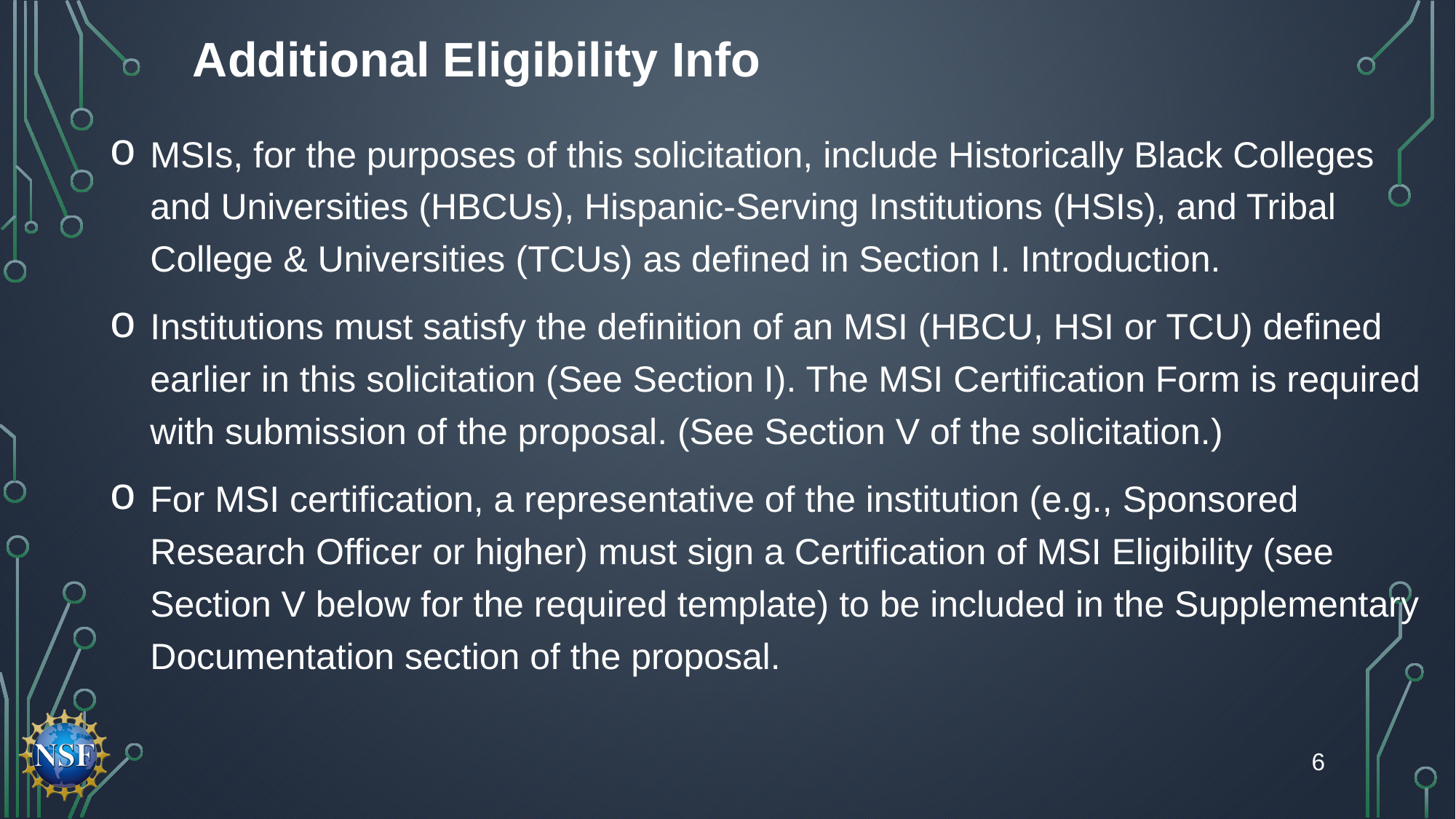

Additional Eligibility Info
MSIs, for the purposes of this solicitation, include Historically Black Colleges and Universities (HBCUs), Hispanic-Serving Institutions (HSIs), and Tribal College & Universities (TCUs) as defined in Section I. Introduction.
Institutions must satisfy the definition of an MSI (HBCU, HSI or TCU) defined earlier in this solicitation (See Section I). The MSI Certification Form is required with submission of the proposal. (See Section V of the solicitation.)
For MSI certification, a representative of the institution (e.g., Sponsored Research Officer or higher) must sign a Certification of MSI Eligibility (see Section V below for the required template) to be included in the Supplementary Documentation section of the proposal.
6